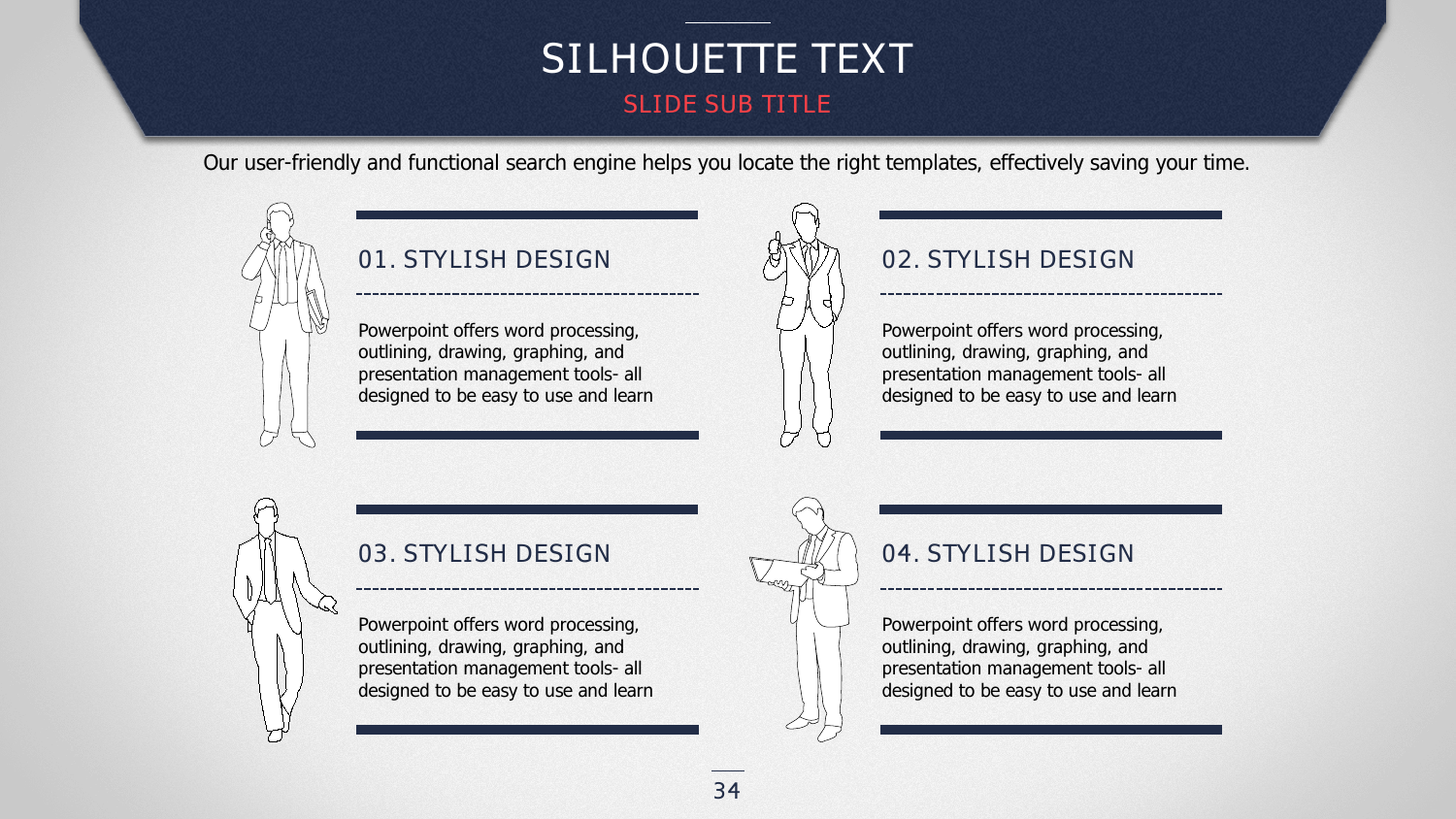

SILHOUETTE TEXT
SLIDE SUB TITLE
Our user-friendly and functional search engine helps you locate the right templates, effectively saving your time.

01. STYLISH DESIGN
Powerpoint offers word processing, outlining, drawing, graphing, and presentation management tools- all designed to be easy to use and learn
02. STYLISH DESIGN
Powerpoint offers word processing, outlining, drawing, graphing, and presentation management tools- all designed to be easy to use and learn

03. STYLISH DESIGN
Powerpoint offers word processing, outlining, drawing, graphing, and presentation management tools- all designed to be easy to use and learn
04. STYLISH DESIGN
Powerpoint offers word processing, outlining, drawing, graphing, and presentation management tools- all designed to be easy to use and learn
34